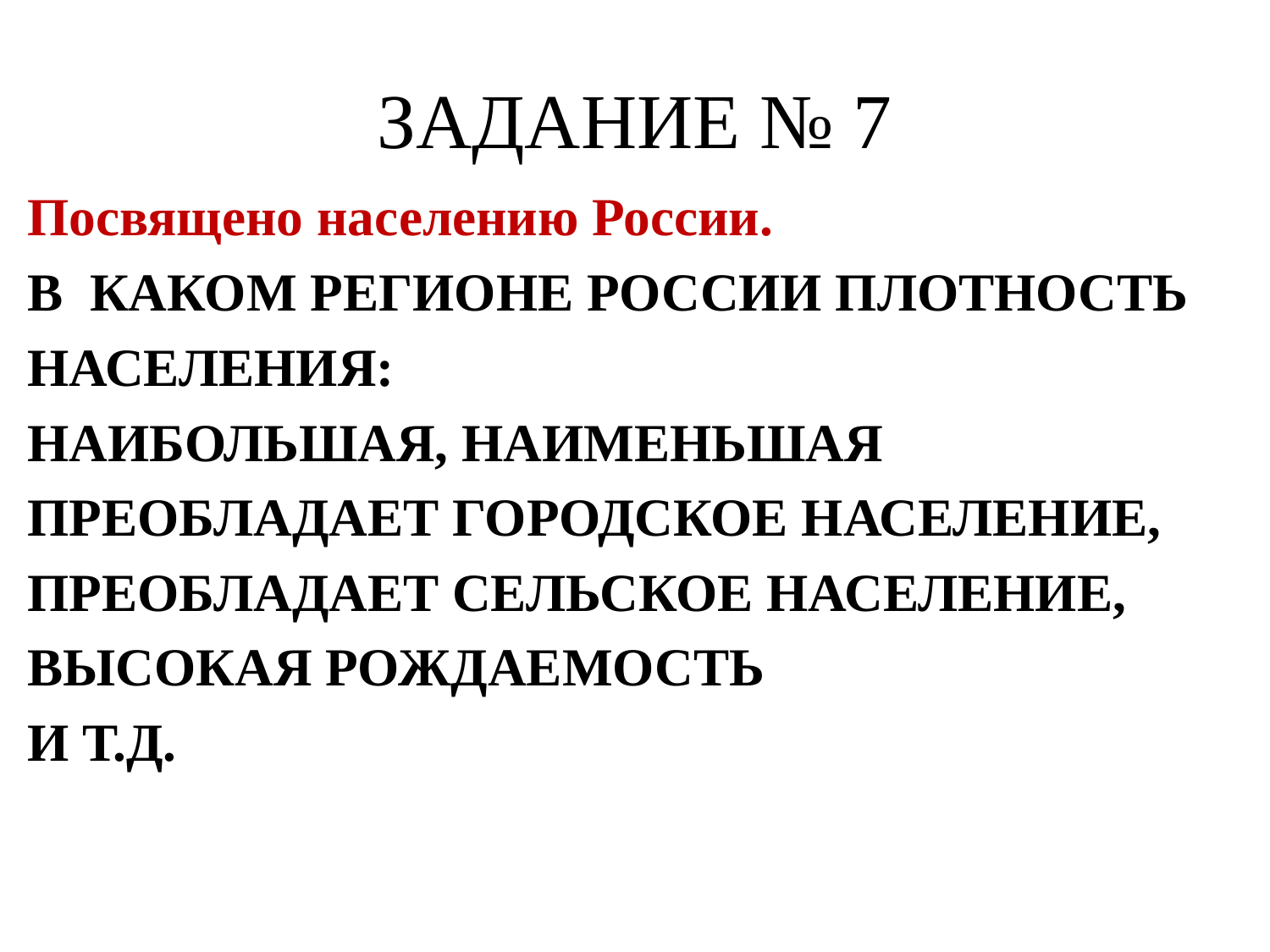

# ЗАДАНИЕ № 7
Посвящено населению России.
В  КАКОМ РЕГИОНЕ РОССИИ ПЛОТНОСТЬ
НАСЕЛЕНИЯ:
НАИБОЛЬШАЯ, НАИМЕНЬШАЯ
ПРЕОБЛАДАЕТ ГОРОДСКОЕ НАСЕЛЕНИЕ,
ПРЕОБЛАДАЕТ СЕЛЬСКОЕ НАСЕЛЕНИЕ,
ВЫСОКАЯ РОЖДАЕМОСТЬ
И Т.Д.